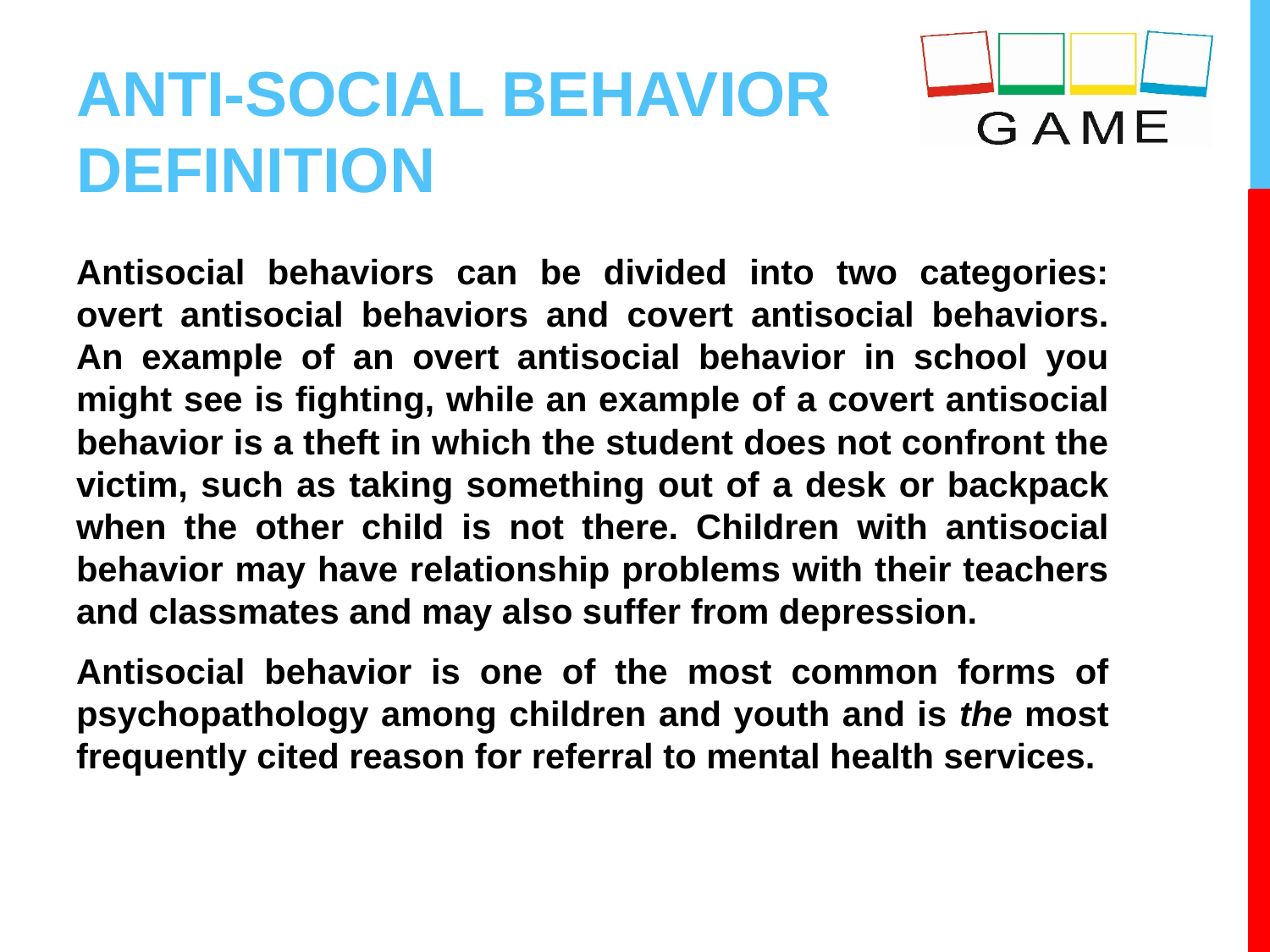

# ANTI-SOCIAL BEHAVIOR DEFINITION
Antisocial behaviors can be divided into two categories: overt antisocial behaviors and covert antisocial behaviors. An example of an overt antisocial behavior in school you might see is fighting, while an example of a covert antisocial behavior is a theft in which the student does not confront the victim, such as taking something out of a desk or backpack when the other child is not there. Children with antisocial behavior may have relationship problems with their teachers and classmates and may also suffer from depression.
Antisocial behavior is one of the most common forms of psychopathology among children and youth and is the most frequently cited reason for referral to mental health services.